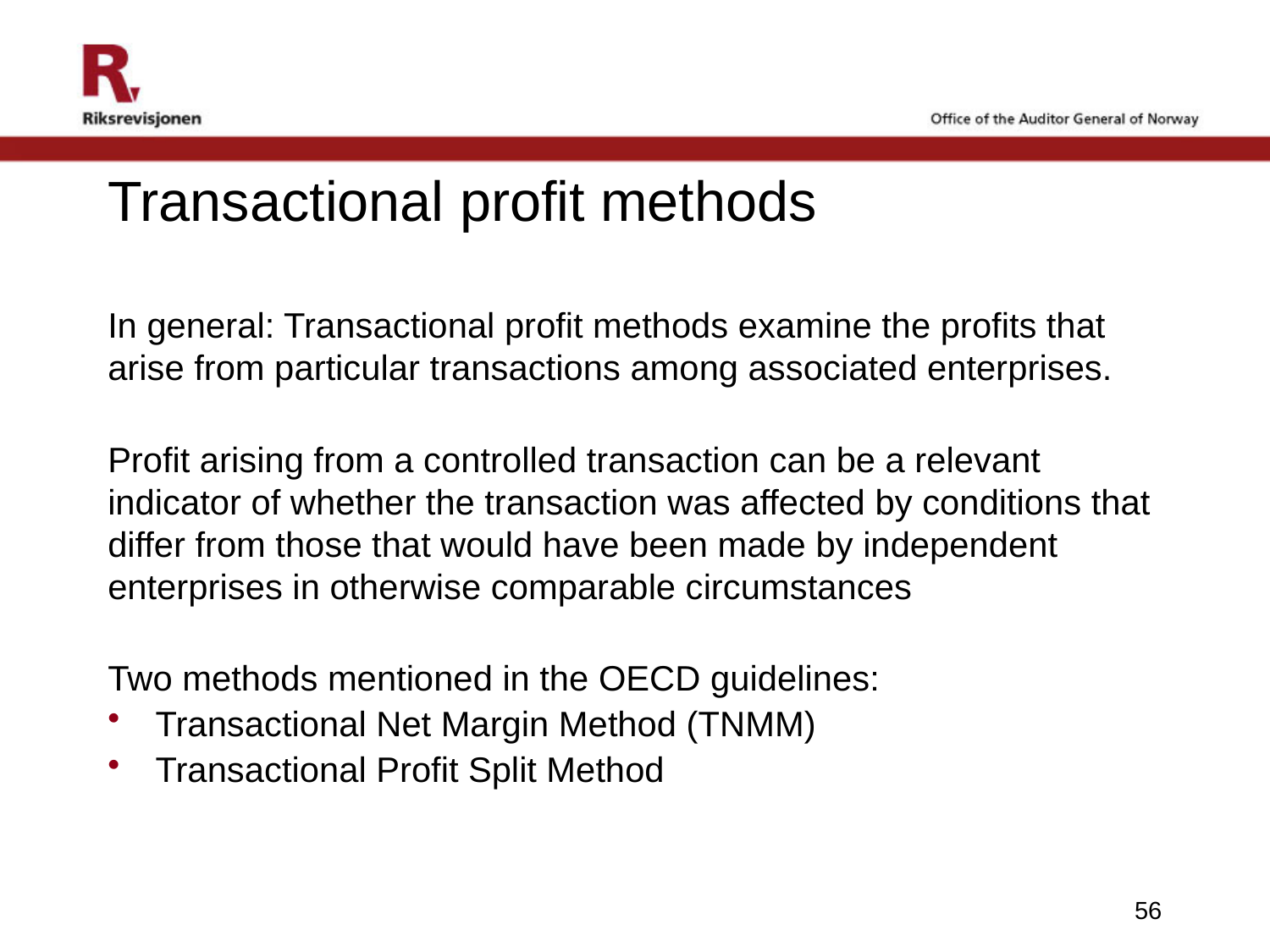

# Transactional profit methods
In general: Transactional profit methods examine the profits that arise from particular transactions among associated enterprises.

Profit arising from a controlled transaction can be a relevant indicator of whether the transaction was affected by conditions that differ from those that would have been made by independent enterprises in otherwise comparable circumstances

Two methods mentioned in the OECD guidelines:
Transactional Net Margin Method (TNMM)
Transactional Profit Split Method

56